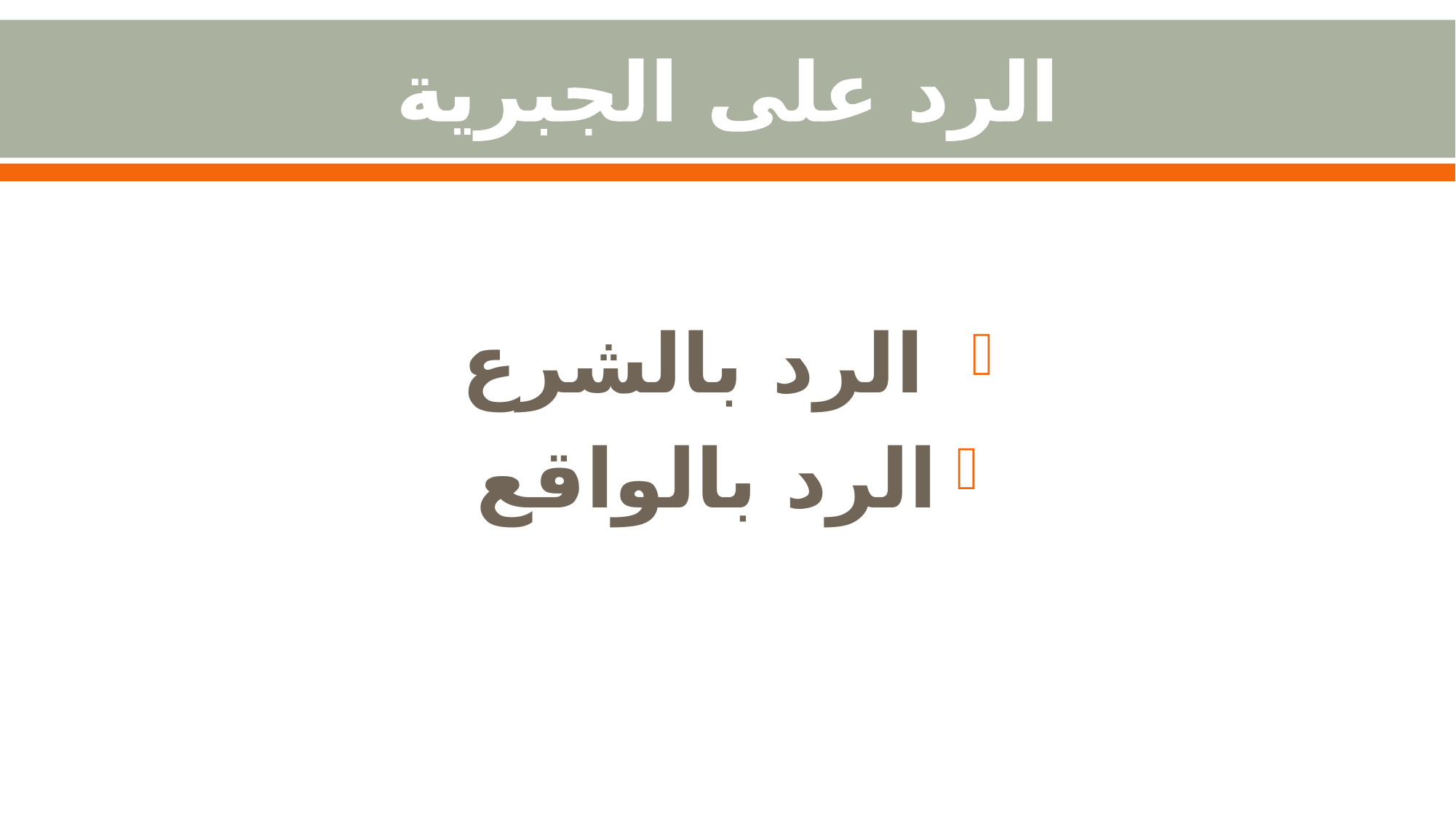

# الرد على الجبرية

 الرد بالشرع
الرد بالواقع